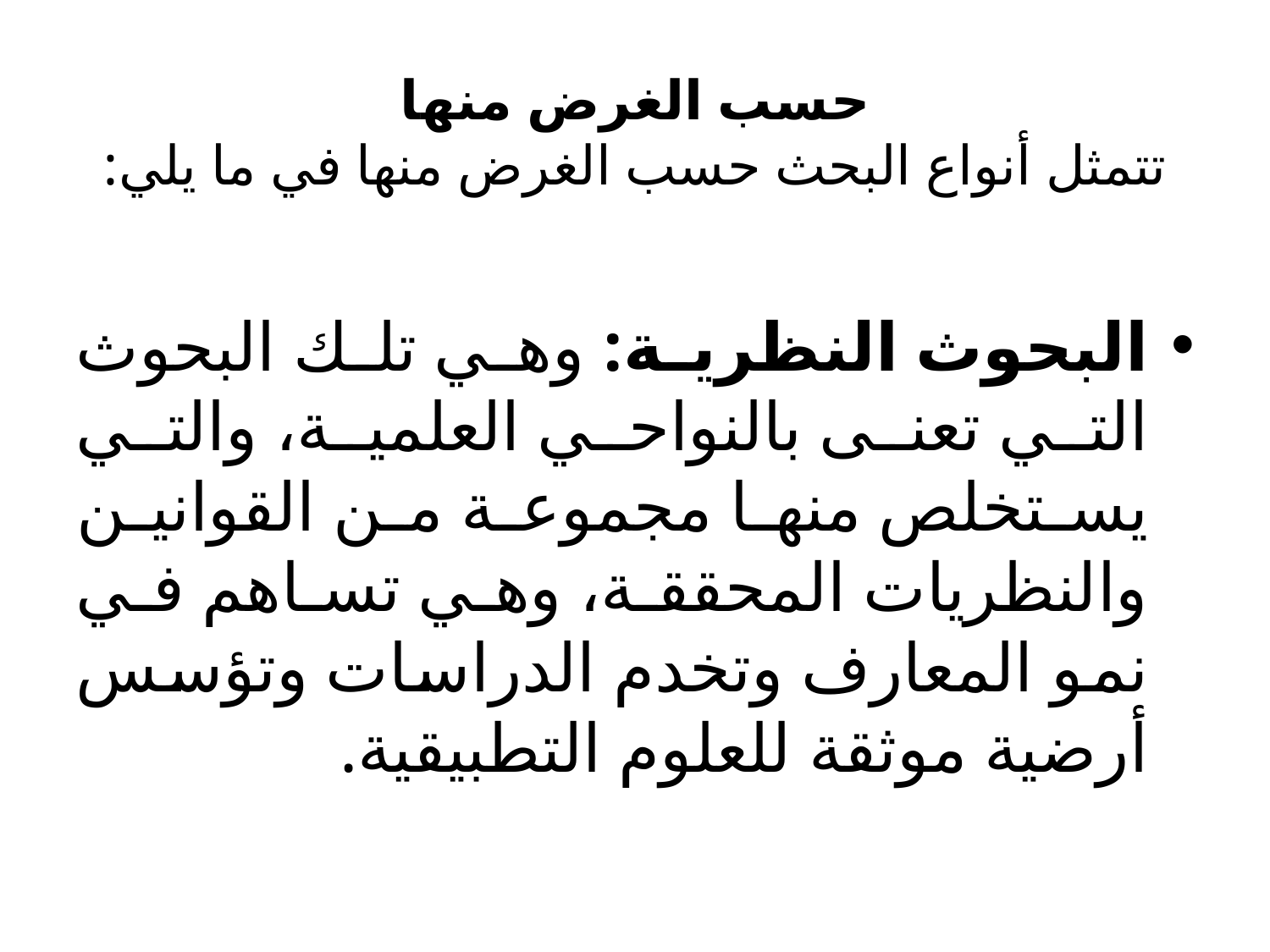

# حسب الغرض منها تتمثل أنواع البحث حسب الغرض منها في ما يلي:
البحوث النظرية: وهي تلك البحوث التي تعنى بالنواحي العلمية، والتي يستخلص منها مجموعة من القوانين والنظريات المحققة، وهي تساهم في نمو المعارف وتخدم الدراسات وتؤسس أرضية موثقة للعلوم التطبيقية.